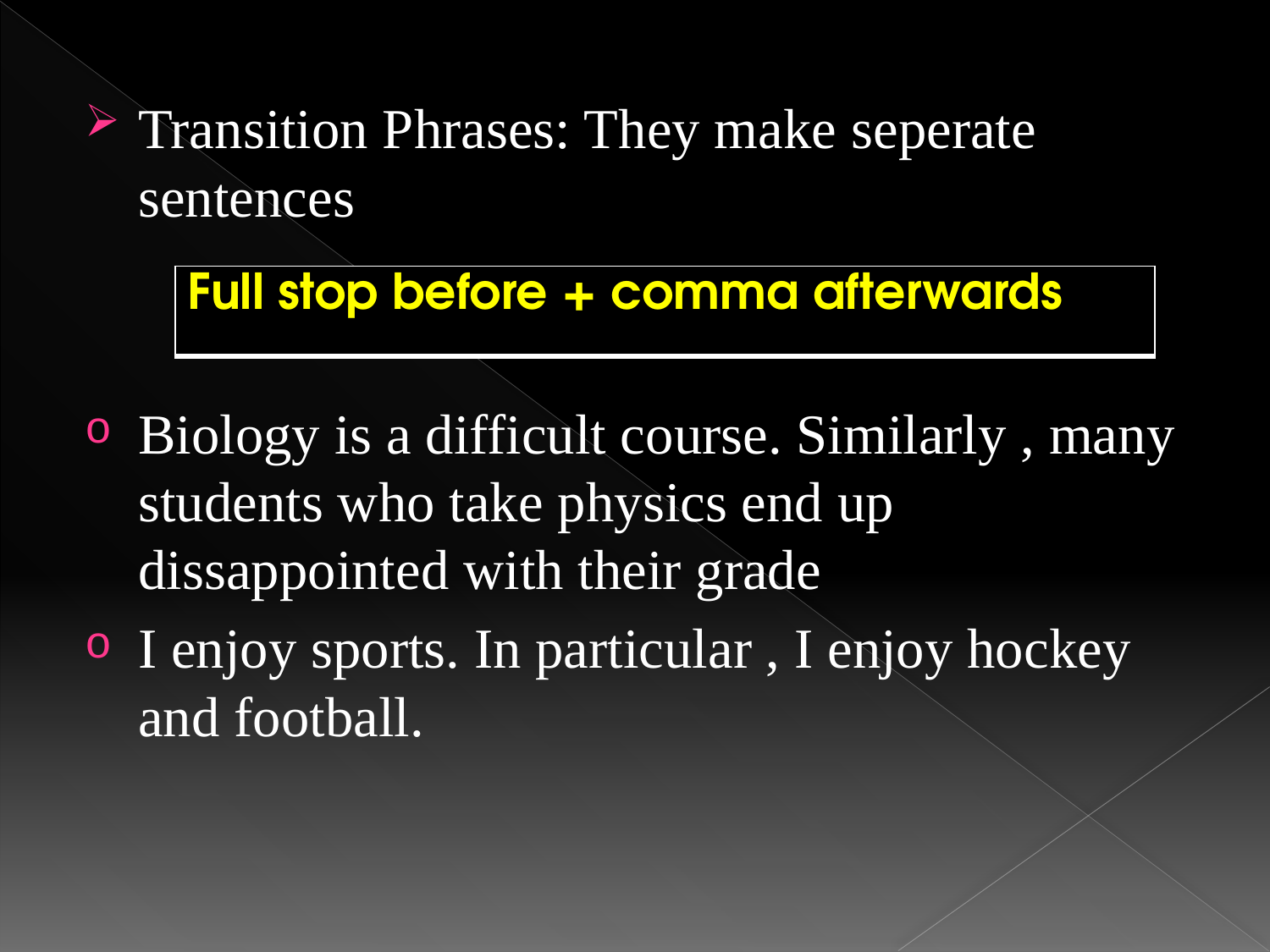

Transition Phrases: They make seperate sentences

Biology is a difficult course. Similarly , many students who take physics end up dissappointed with their grade
I enjoy sports. In particular , I enjoy hockey and football.
| Full stop before + comma afterwards |
| --- |